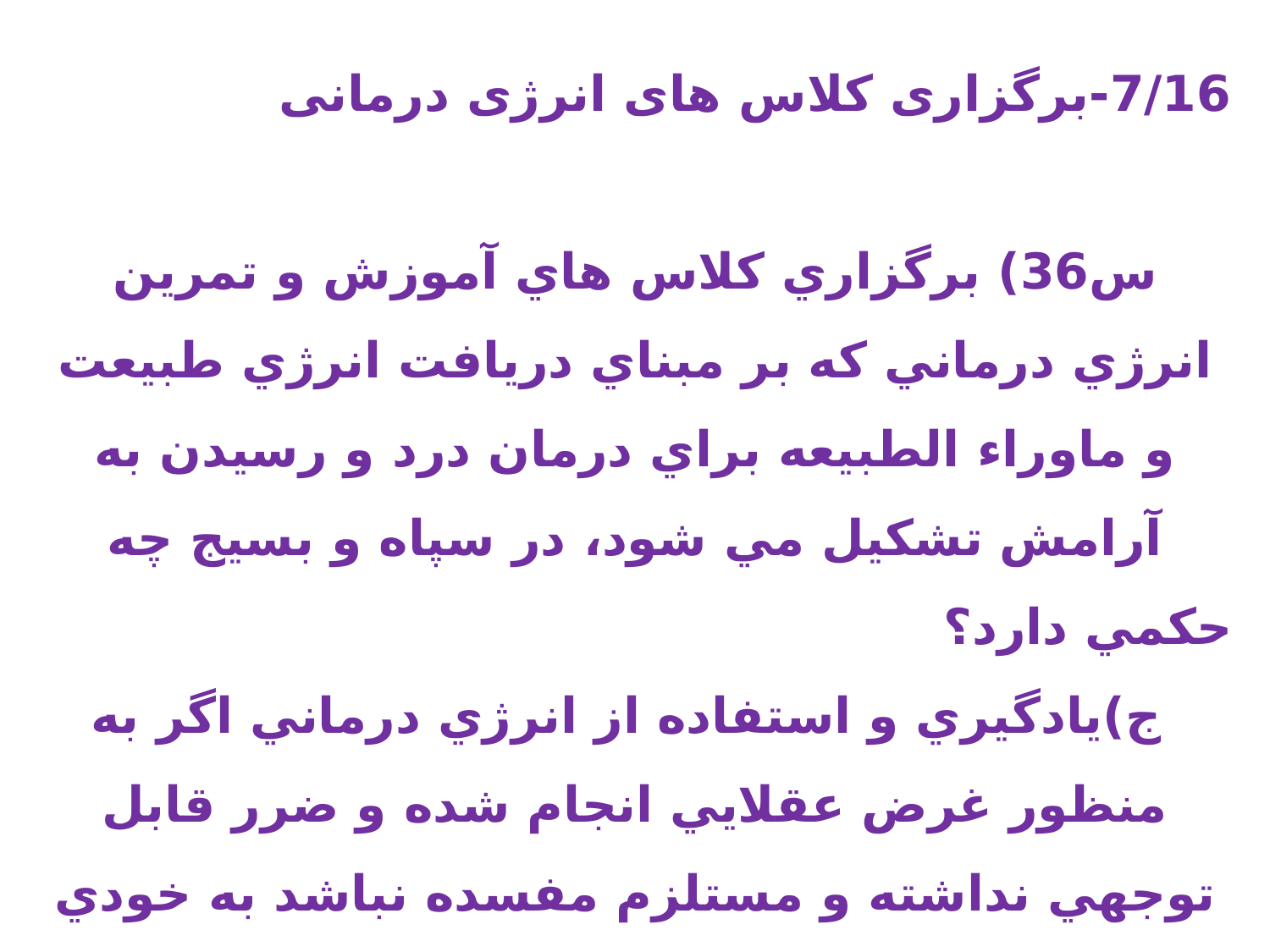

7/16-برگزاری کلاس های انرژی درمانی
س36) برگزاري كلاس هاي آموزش و تمرين انرژي درماني كه بر مبناي دريافت انرژي طبيعت و ماوراء الطبيعه براي درمان درد و رسيدن به آرامش تشكيل مي شود، در سپاه و بسيج چه حكمي دارد؟
 ج)يادگيري و استفاده از انرژي درماني اگر به منظور غرض عقلايي انجام شده و ضرر قابل توجهي نداشته و مستلزم مفسده نباشد به خودي خود اشكال ندارد.